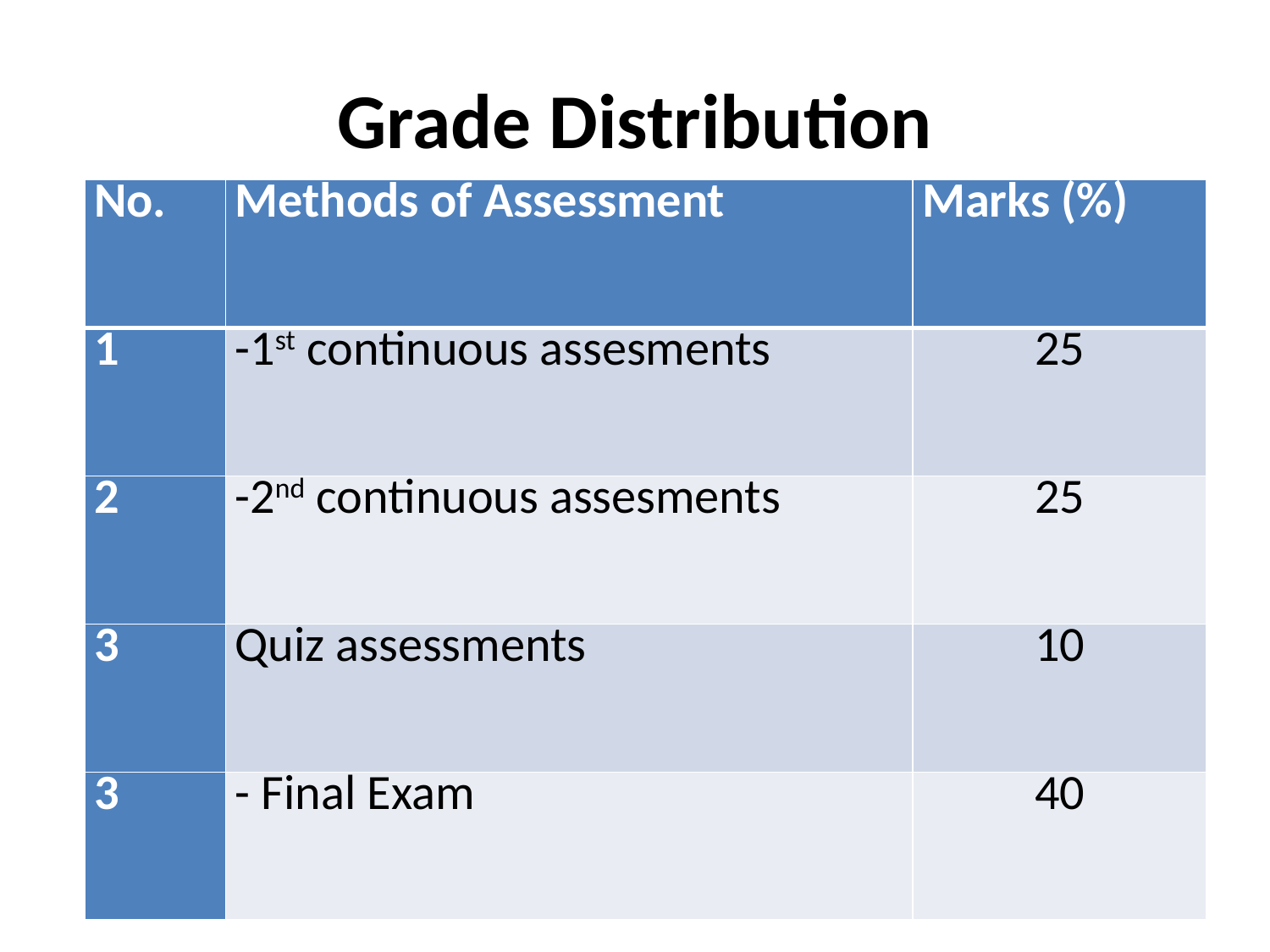

# Grade Distribution
| No. | Methods of Assessment | Marks (%) |
| --- | --- | --- |
| 1 | -1st continuous assesments | 25 |
| 2 | -2nd continuous assesments | 25 |
| 3 | Quiz assessments | 10 |
| 3 | - Final Exam | 40 |